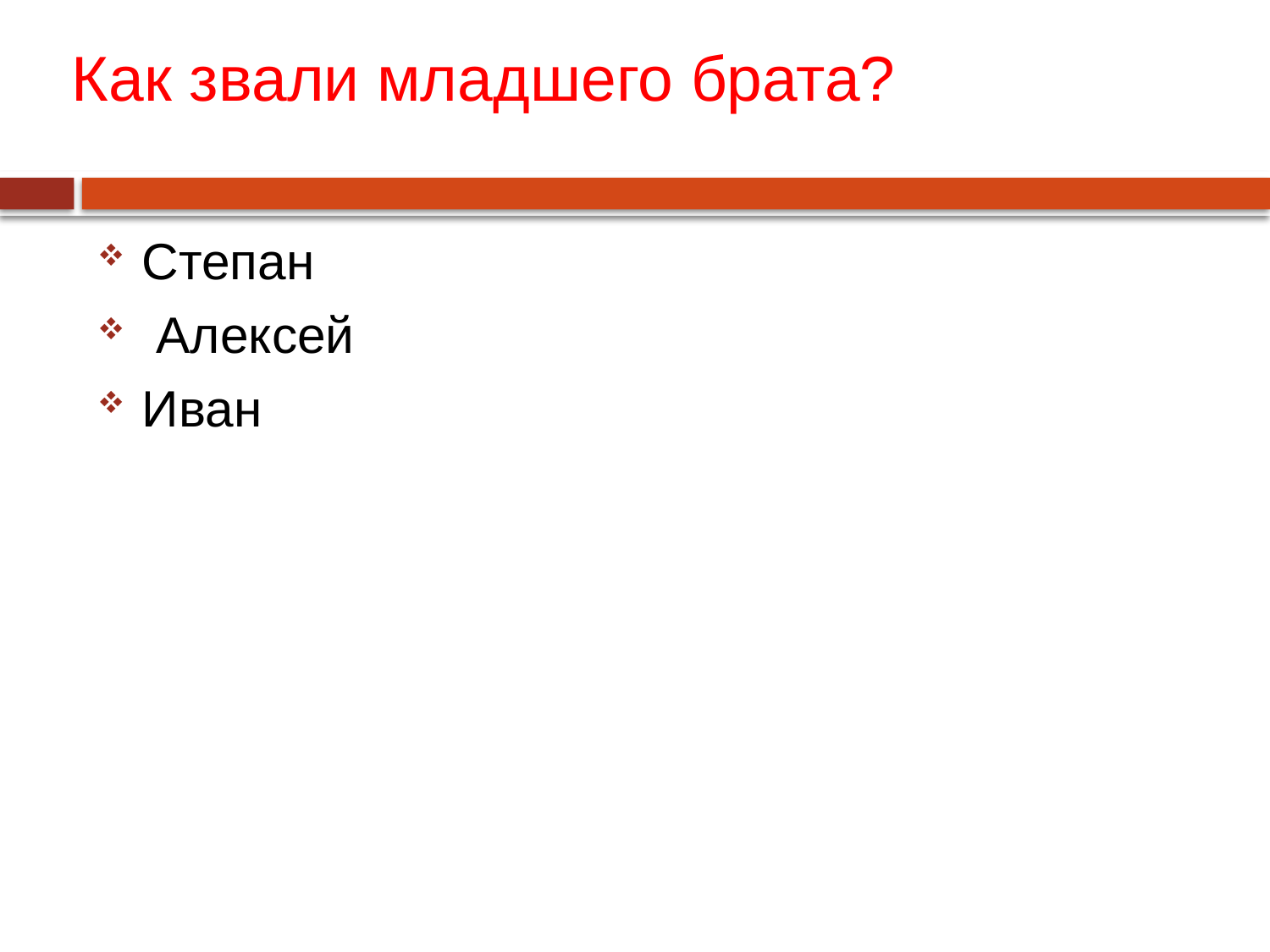

# Как звали младшего брата?
Степан
 Алексей
Иван